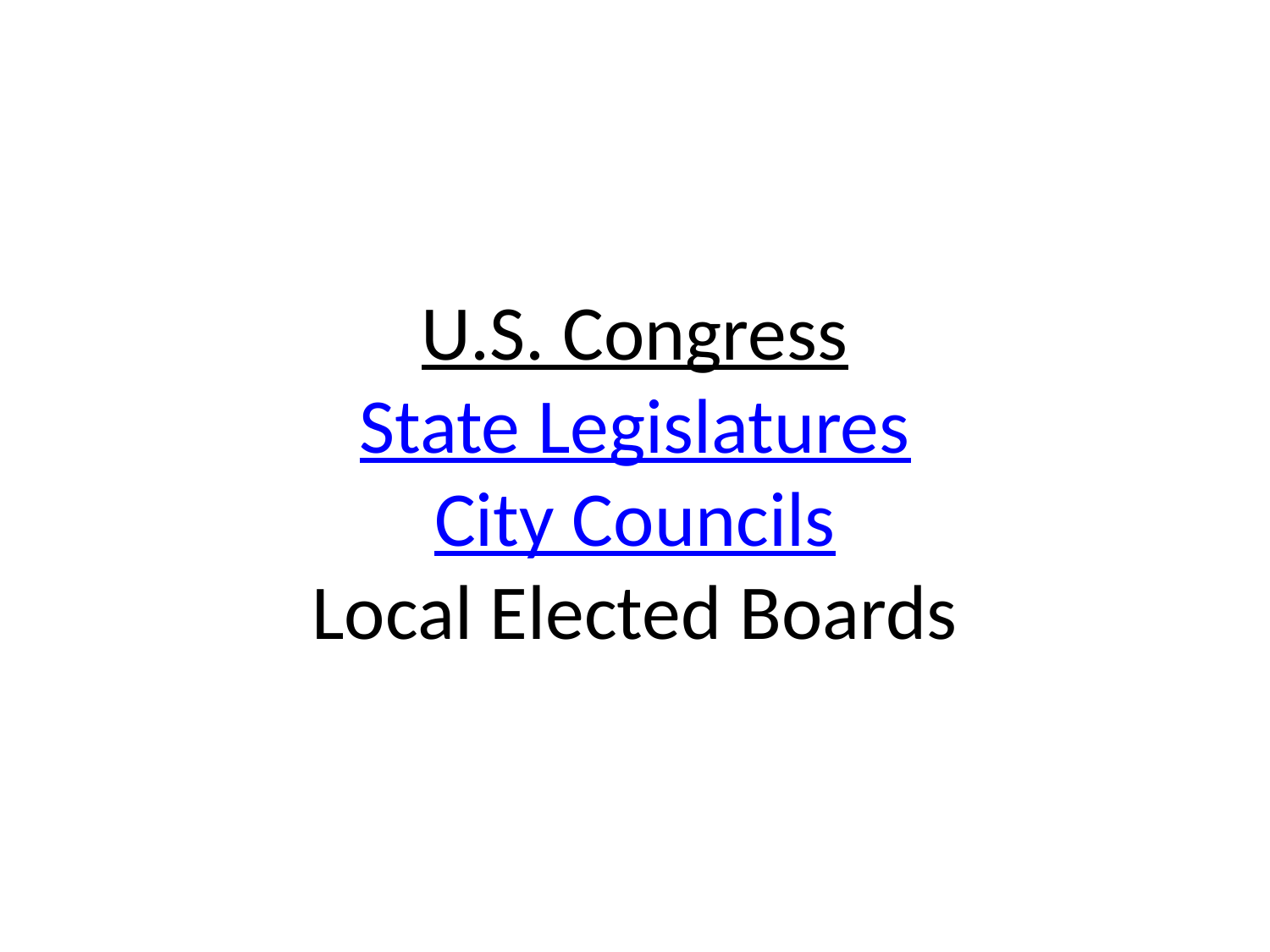

# U.S. Congress State Legislatures City Councils Local Elected Boards